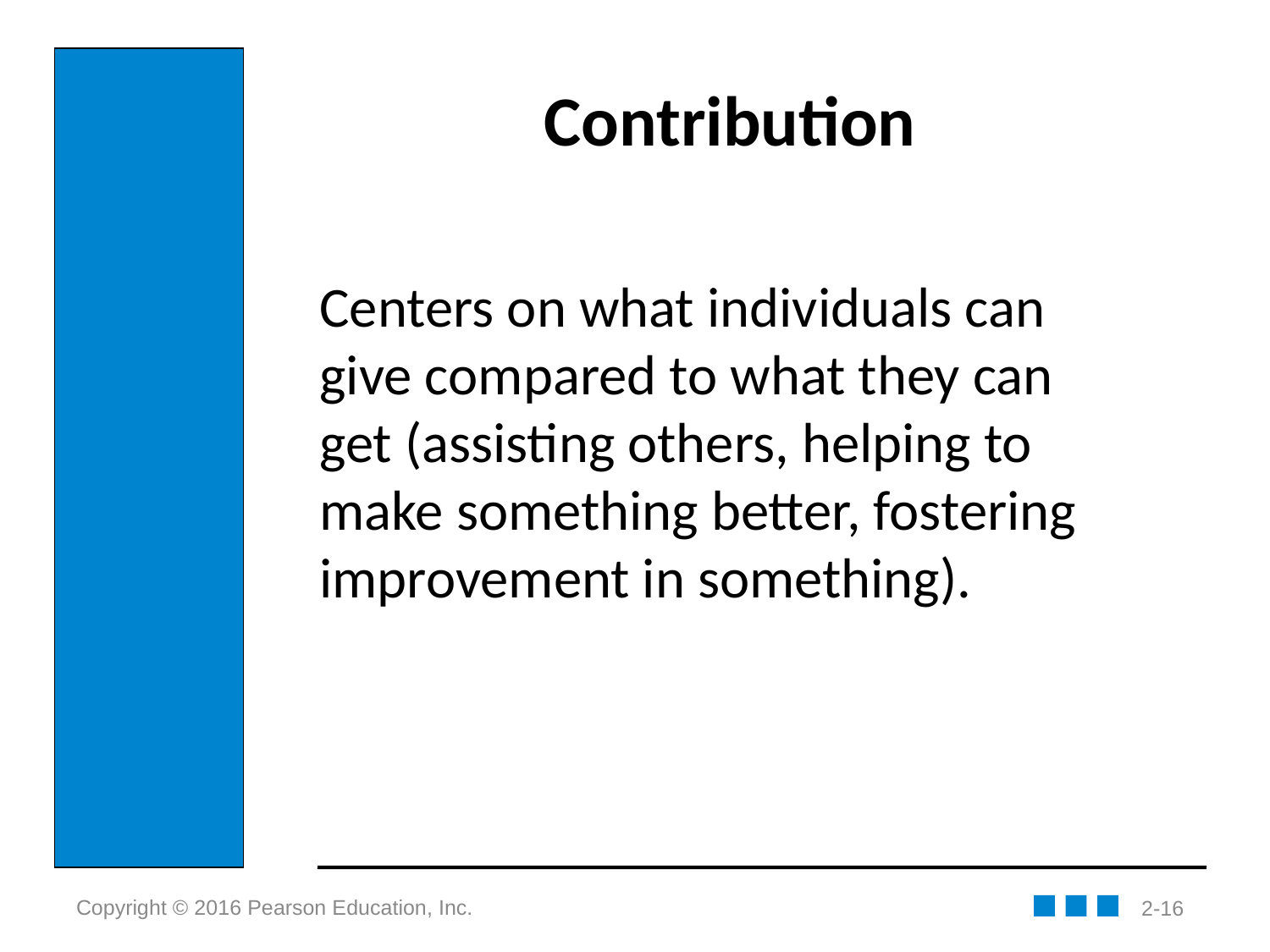

# Contribution

Centers on what individuals can give compared to what they can get (assisting others, helping to make something better, fostering improvement in something).

2-16
Copyright © 2016 Pearson Education, Inc.